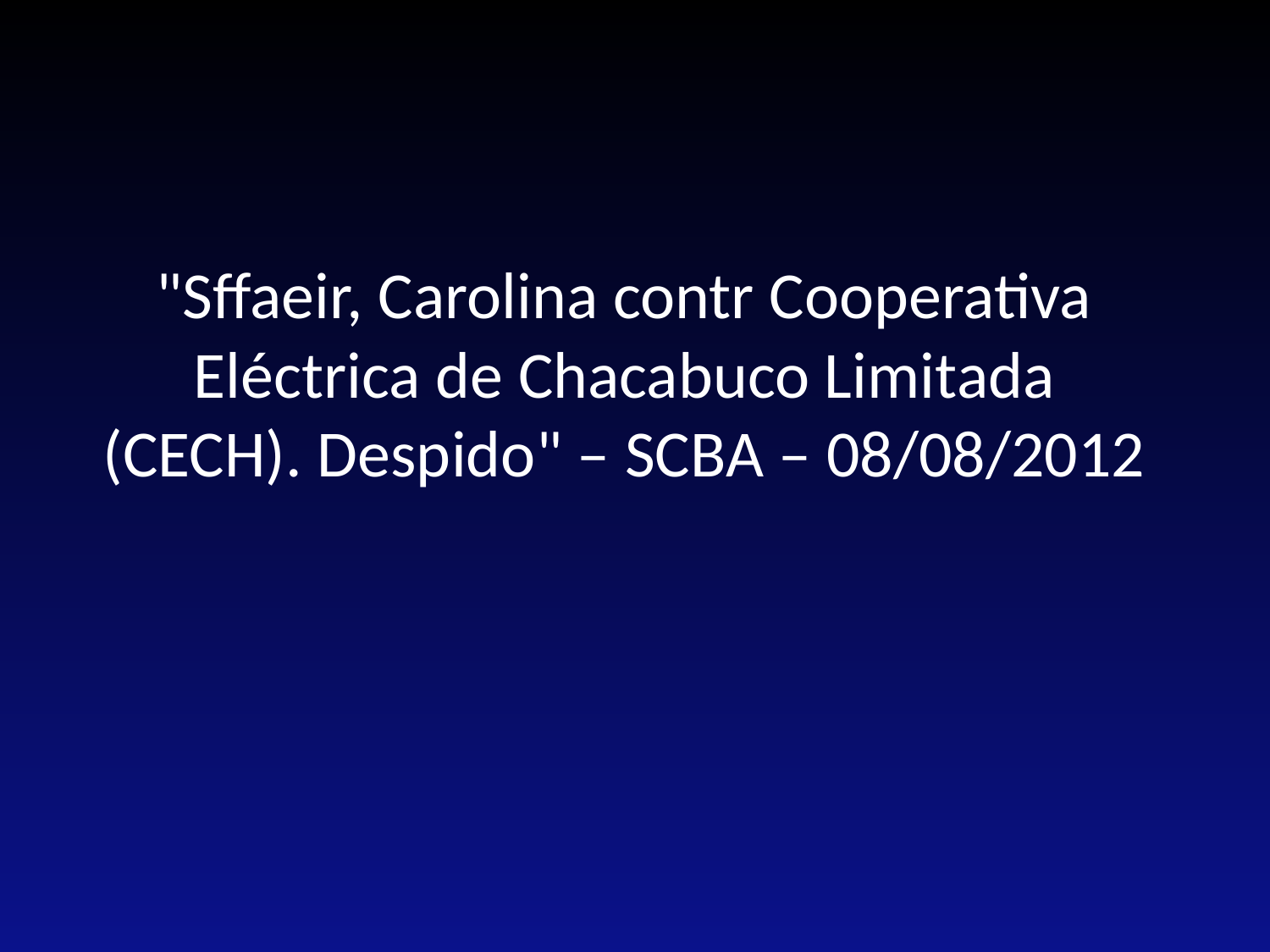

# "Sffaeir, Carolina contr Cooperativa Eléctrica de Chacabuco Limitada (CECH). Despido" – SCBA – 08/08/2012